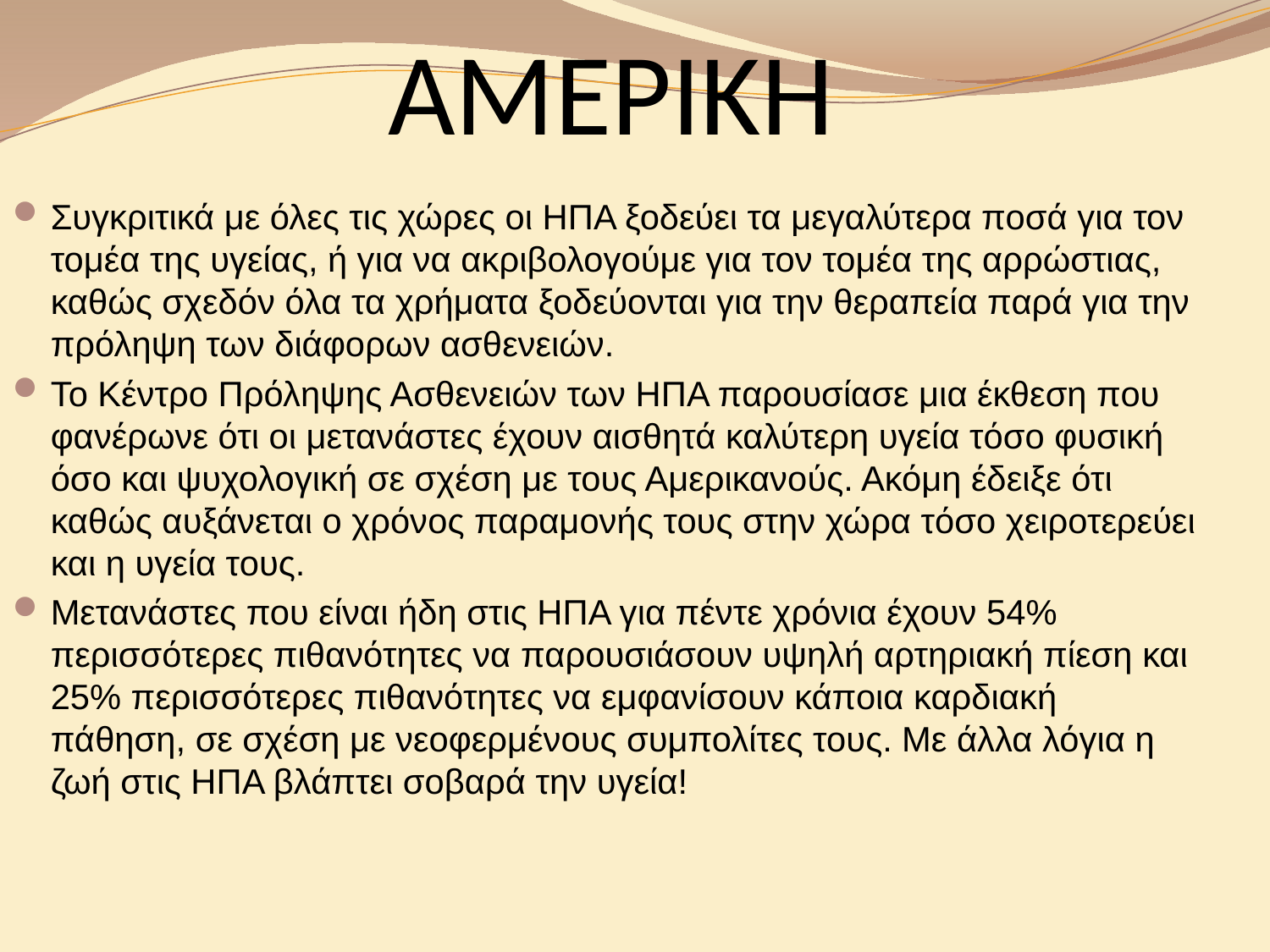

# ΑΜΕΡΙΚΗ
Συγκριτικά με όλες τις χώρες οι ΗΠΑ ξοδεύει τα μεγαλύτερα ποσά για τον τομέα της υγείας, ή για να ακριβολογούμε για τον τομέα της αρρώστιας, καθώς σχεδόν όλα τα χρήματα ξοδεύονται για την θεραπεία παρά για την πρόληψη των διάφορων ασθενειών.
Το Κέντρο Πρόληψης Ασθενειών των ΗΠΑ παρουσίασε μια έκθεση που φανέρωνε ότι οι μετανάστες έχουν αισθητά καλύτερη υγεία τόσο φυσική όσο και ψυχολογική σε σχέση με τους Αμερικανούς. Ακόμη έδειξε ότι καθώς αυξάνεται ο χρόνος παραμονής τους στην χώρα τόσο χειροτερεύει και η υγεία τους.
Μετανάστες που είναι ήδη στις ΗΠΑ για πέντε χρόνια έχουν 54% περισσότερες πιθανότητες να παρουσιάσουν υψηλή αρτηριακή πίεση και 25% περισσότερες πιθανότητες να εμφανίσουν κάποια καρδιακή πάθηση, σε σχέση με νεοφερμένους συμπολίτες τους. Με άλλα λόγια η ζωή στις ΗΠΑ βλάπτει σοβαρά την υγεία!